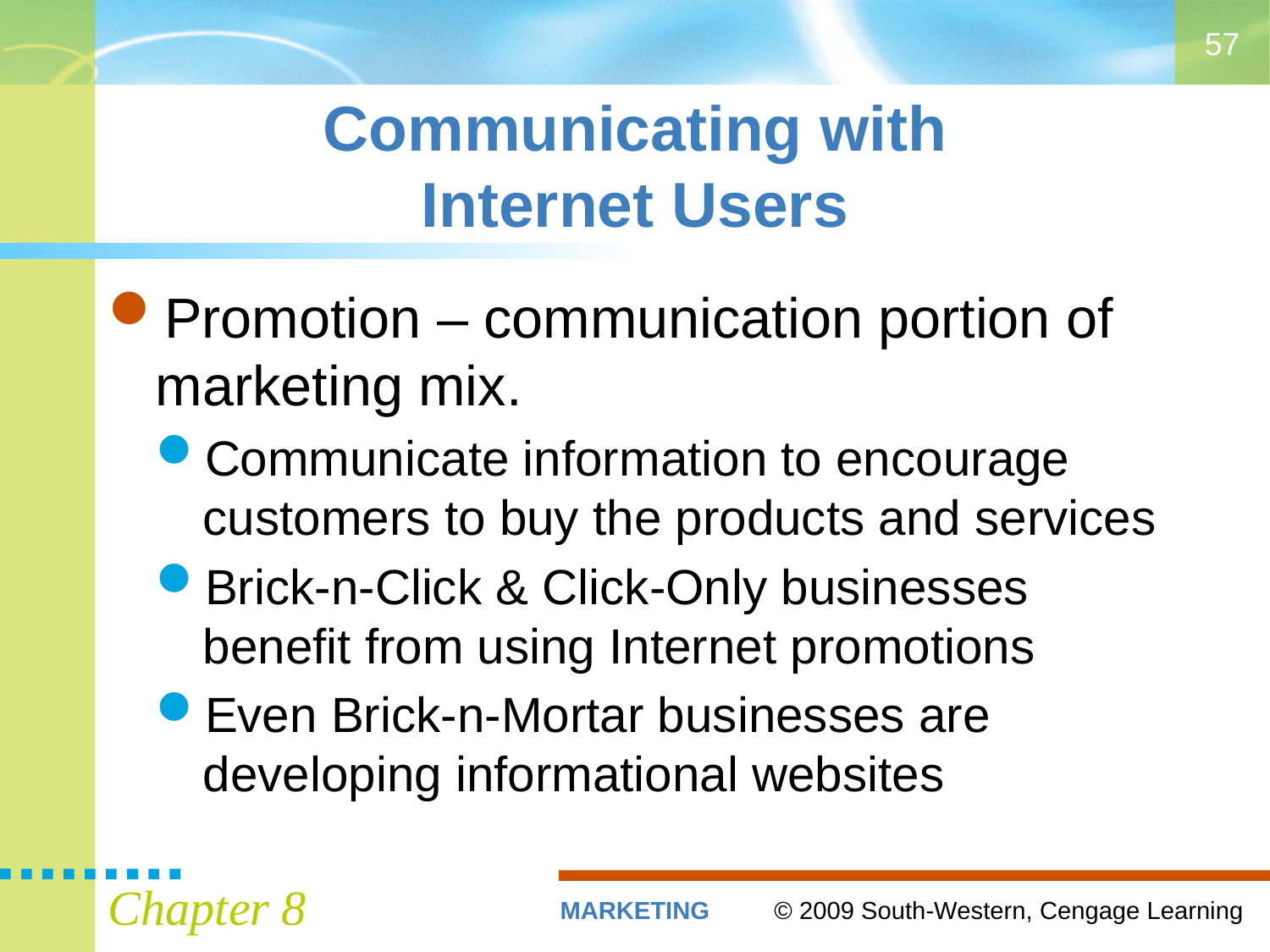

57
# Communicating with Internet Users
Promotion – communication portion of marketing mix.
Communicate information to encourage customers to buy the products and services
Brick-n-Click & Click-Only businesses benefit from using Internet promotions
Even Brick-n-Mortar businesses are developing informational websites
Chapter 8